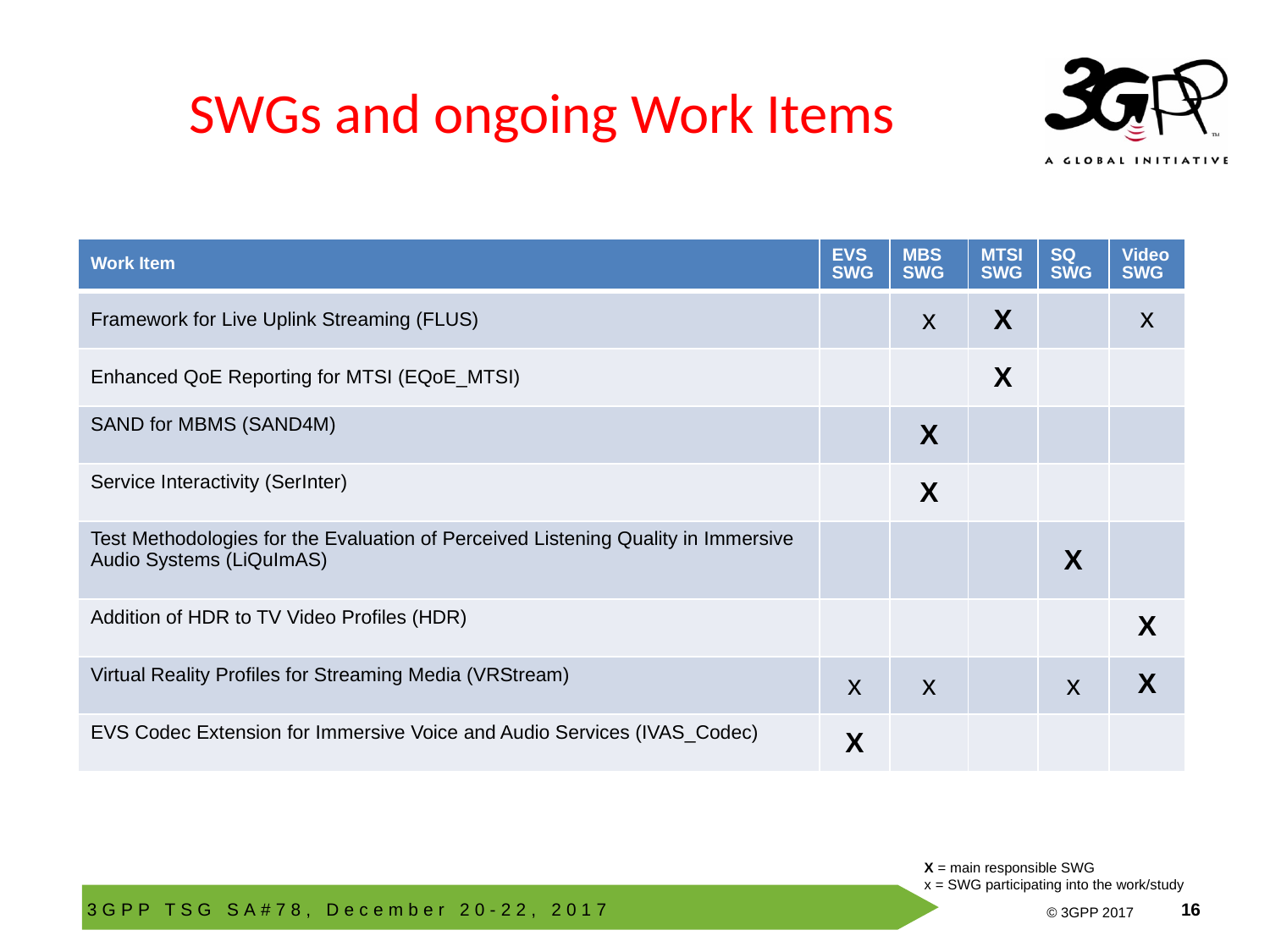

# SWGs and ongoing Work Items
| Work Item | EVS SWG | MBS SWG | MTSI SWG | SQ SWG | Video SWG |
| --- | --- | --- | --- | --- | --- |
| Framework for Live Uplink Streaming (FLUS) |  | x | X |  | x |
| Enhanced QoE Reporting for MTSI (EQoE\_MTSI) |  |  | X |  |  |
| SAND for MBMS (SAND4M) |  | X |  |  |  |
| Service Interactivity (SerInter) |  | X |  |  |  |
| Test Methodologies for the Evaluation of Perceived Listening Quality in Immersive Audio Systems (LiQuImAS) |  |  |  | X |  |
| Addition of HDR to TV Video Profiles (HDR) |  |  |  |  | X |
| Virtual Reality Profiles for Streaming Media (VRStream) | x | x |  | x | X |
| EVS Codec Extension for Immersive Voice and Audio Services (IVAS\_Codec) | X |  |  |  |  |
X = main responsible SWG
x = SWG participating into the work/study